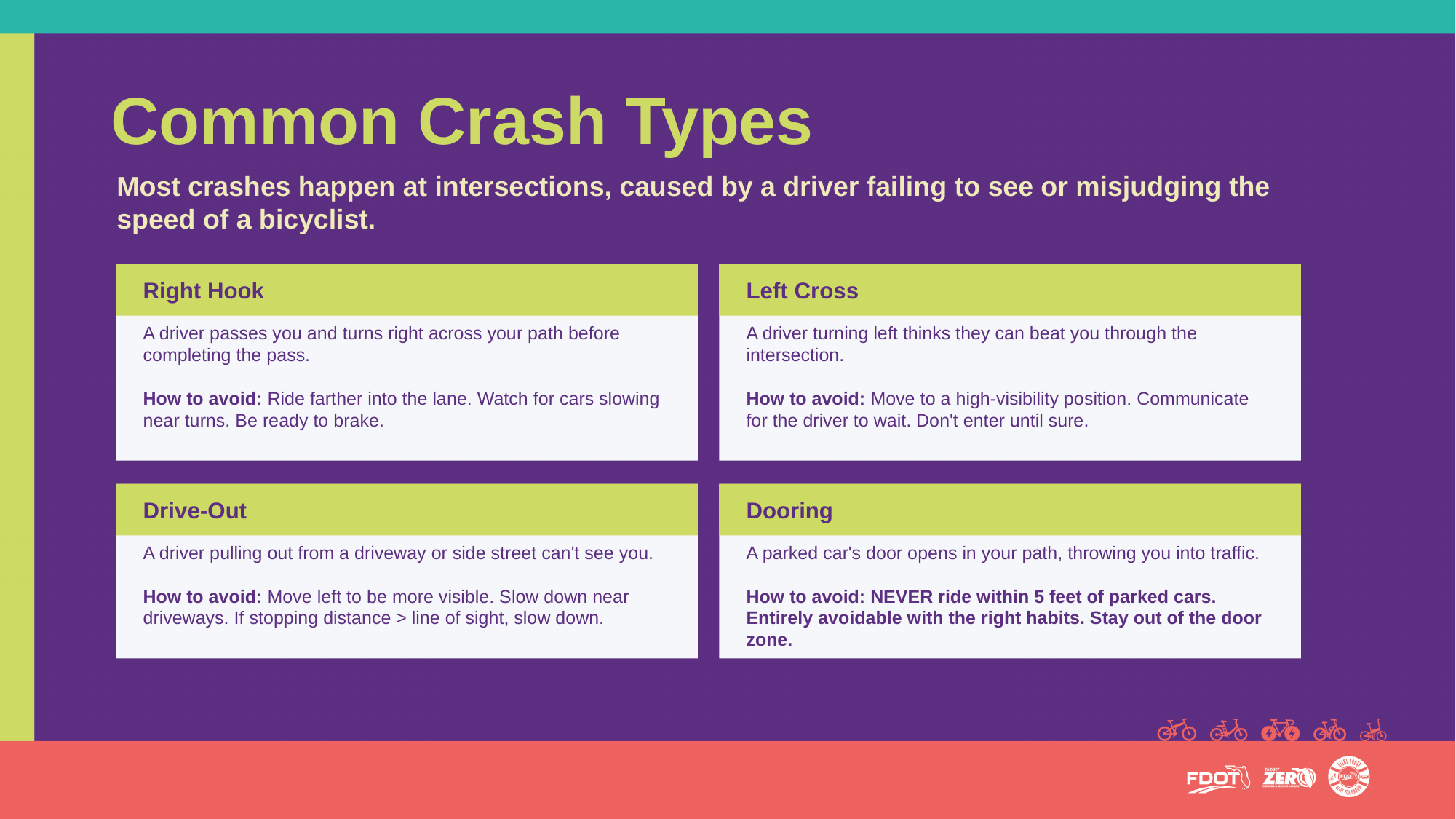

# Common Crash Types
Most crashes happen at intersections, caused by a driver failing to see or misjudging the speed of a bicyclist.

Right Hook

Left Cross
A driver passes you and turns right across your path before completing the pass.

How to avoid: Ride farther into the lane. Watch for cars slowing near turns. Be ready to brake.
A driver turning left thinks they can beat you through the intersection.

How to avoid: Move to a high-visibility position. Communicate for the driver to wait. Don't enter until sure.

Drive-Out

Dooring
A driver pulling out from a driveway or side street can't see you.

How to avoid: Move left to be more visible. Slow down near driveways. If stopping distance > line of sight, slow down.
A parked car's door opens in your path, throwing you into traffic.

How to avoid: NEVER ride within 5 feet of parked cars. Entirely avoidable with the right habits. Stay out of the door zone.